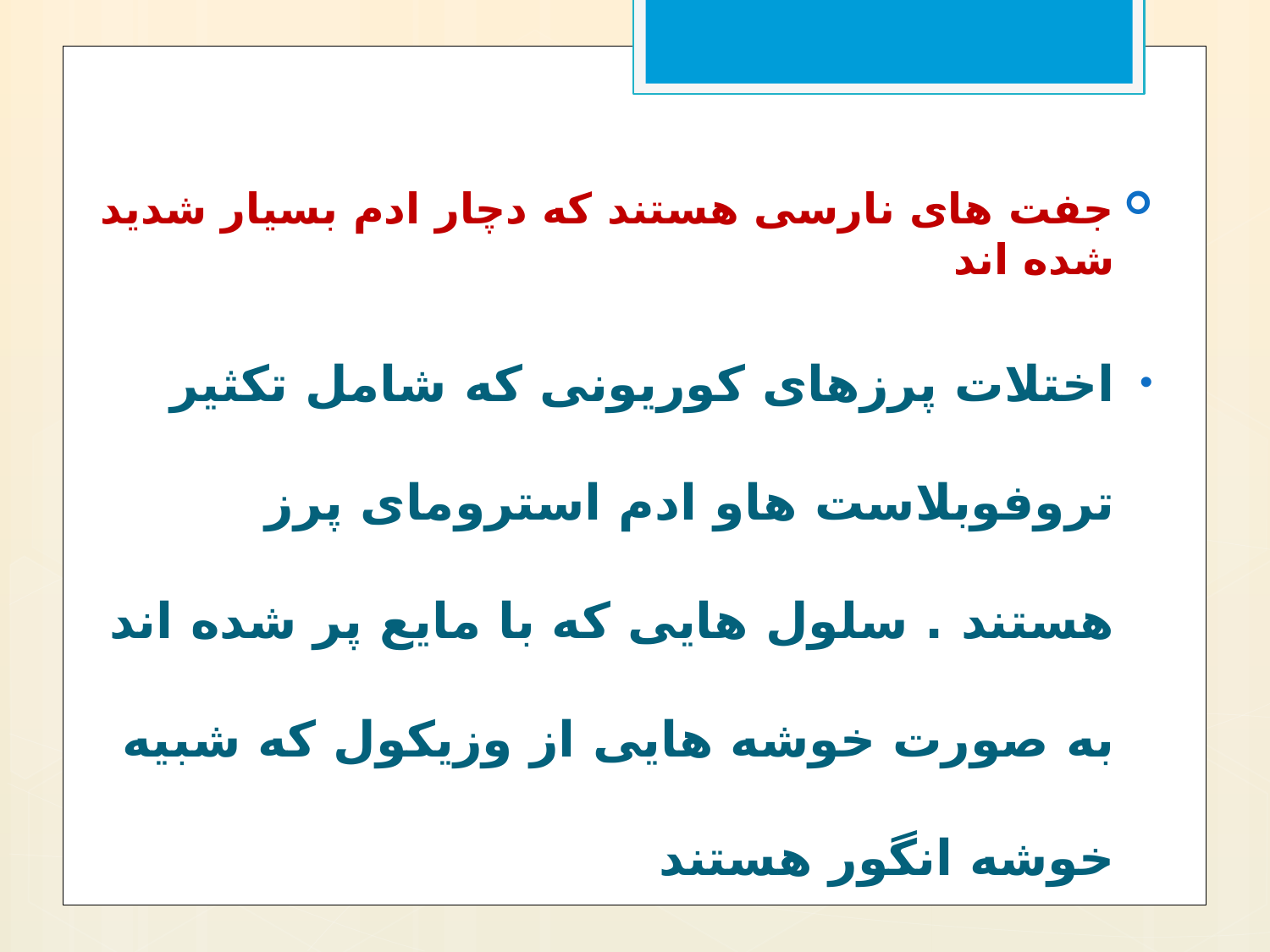

جفت های نارسی هستند که دچار ادم بسیار شدید شده اند
اختلات پرزهای کوریونی که شامل تکثیر تروفوبلاست هاو ادم استرومای پرز هستند . سلول هایی که با مایع پر شده اند به صورت خوشه هایی از وزیکول که شبیه خوشه انگور هستند
رشد زیاد پرزهای کوریونی که به جنین اجازه رشد نمی دهد.